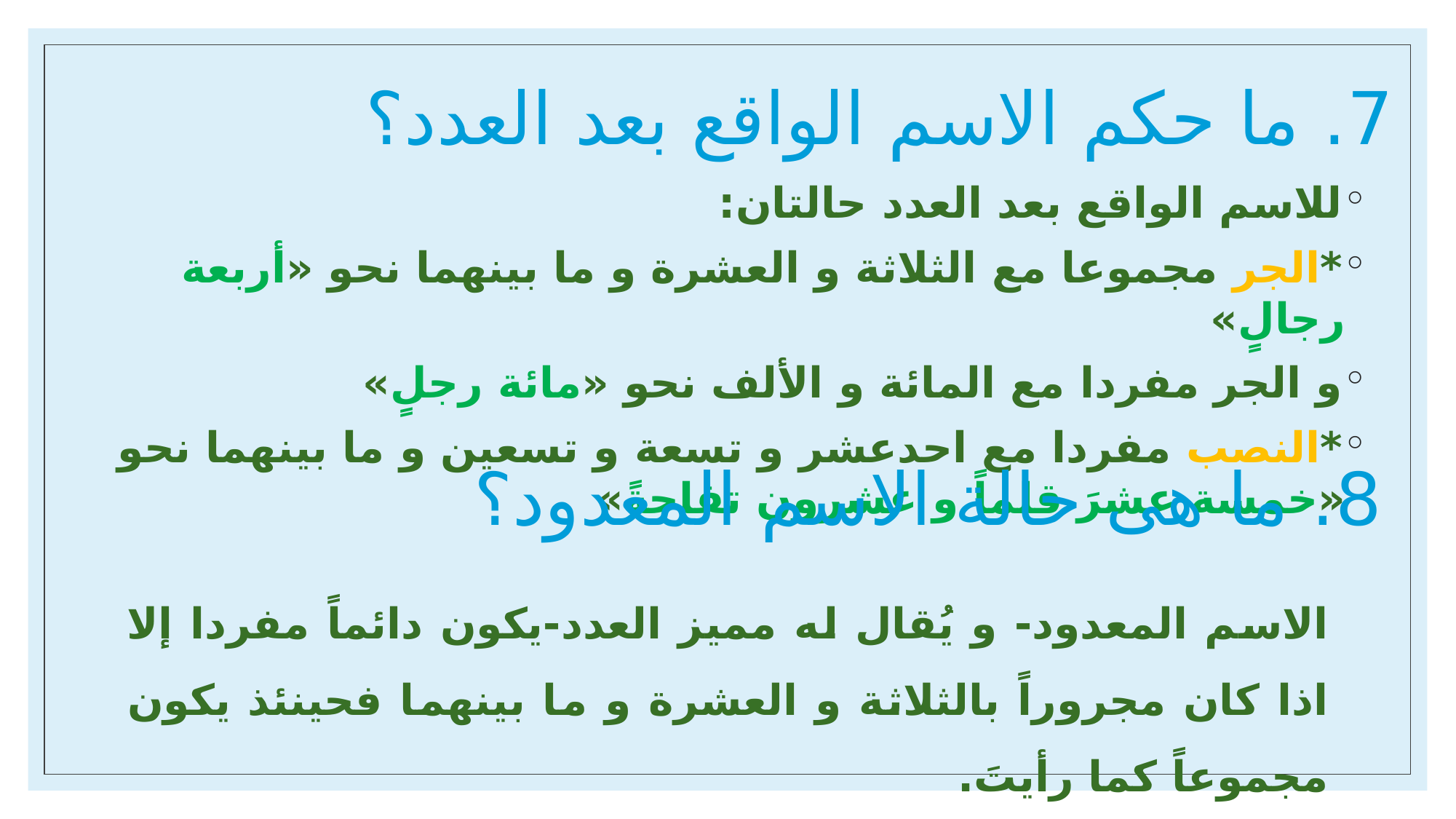

# 7. ما حکم الاسم الواقع بعد العدد؟
للاسم الواقع بعد العدد حالتان:
*الجر مجموعا مع الثلاثة و العشرة و ما بینهما نحو «أربعة رجالٍ»
و الجر مفردا مع المائة و الألف نحو «مائة رجلٍ»
*النصب مفردا مع احدعشر و تسعة و تسعین و ما بینهما نحو «خمسة عشرَ قلماً و عشرون تفاحةً»

8. ما هی حالة الاسم المعدود؟
الاسم المعدود- و یُقال له ممیز العدد-یکون دائماً مفردا إلا اذا کان مجروراً بالثلاثة و العشرة و ما بینهما فحینئذ یکون مجموعاً کما رأیتَ.